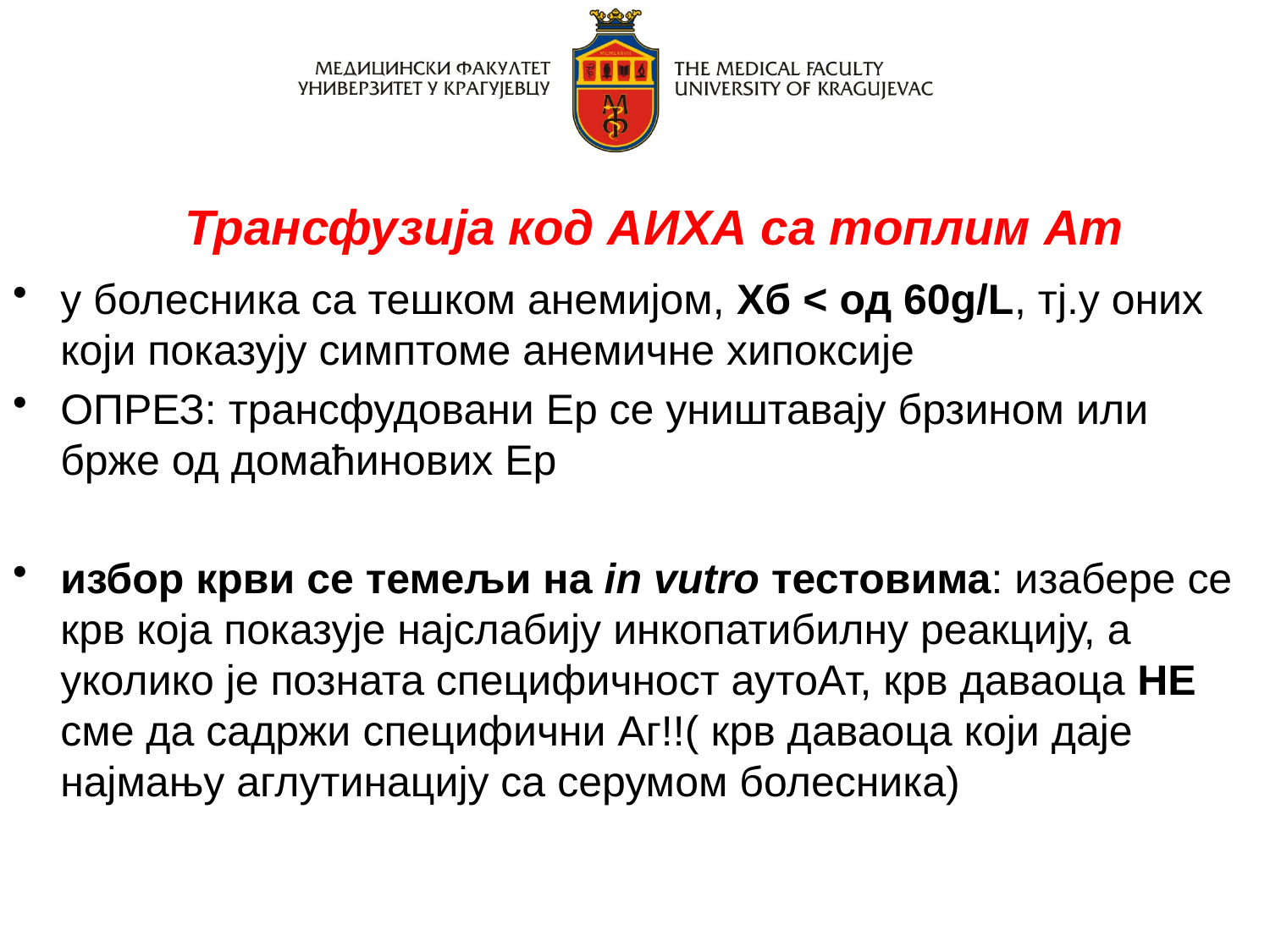

Трансфузија код АИХА са топлим Ат
у болесника са тешком анемијом, Хб < од 60g/L, тј.у оних који показују симптоме анемичне хипоксије
ОПРЕЗ: трансфудовани Ер се уништавају брзином или брже од домаћинових Ер

избор крви се темељи на in vиtro тестовима: изабере се крв која показује најслабију инкопатибилну реакцију, а уколико је позната специфичност аутоАт, крв даваоца НЕ сме да садржи специфични Аг!!( крв даваоца који даје најмању аглутинацију са серумом болесника)